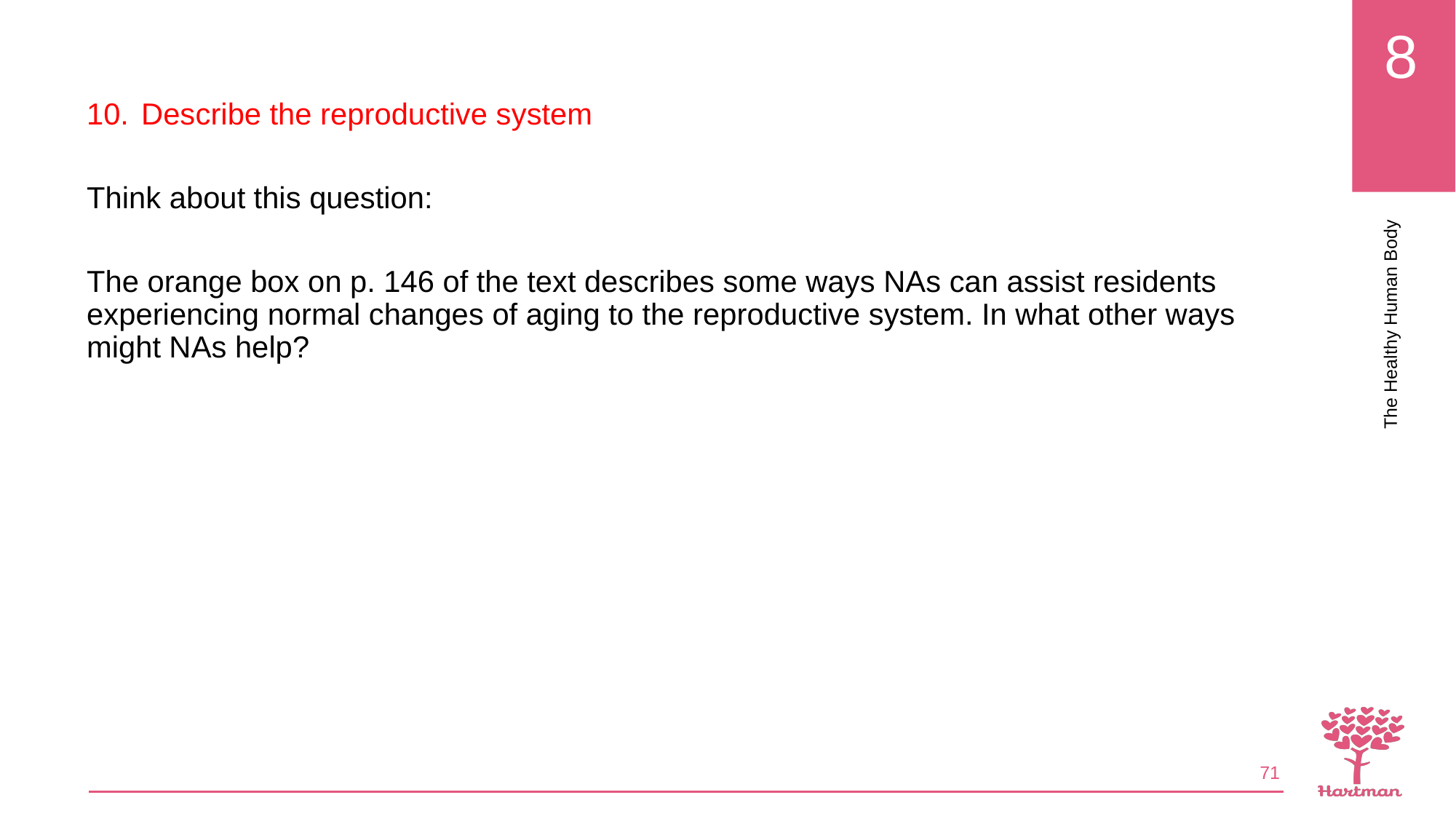

Describe the reproductive system

Think about this question:

The orange box on p. 146 of the text describes some ways NAs can assist residents experiencing normal changes of aging to the reproductive system. In what other ways might NAs help?

71